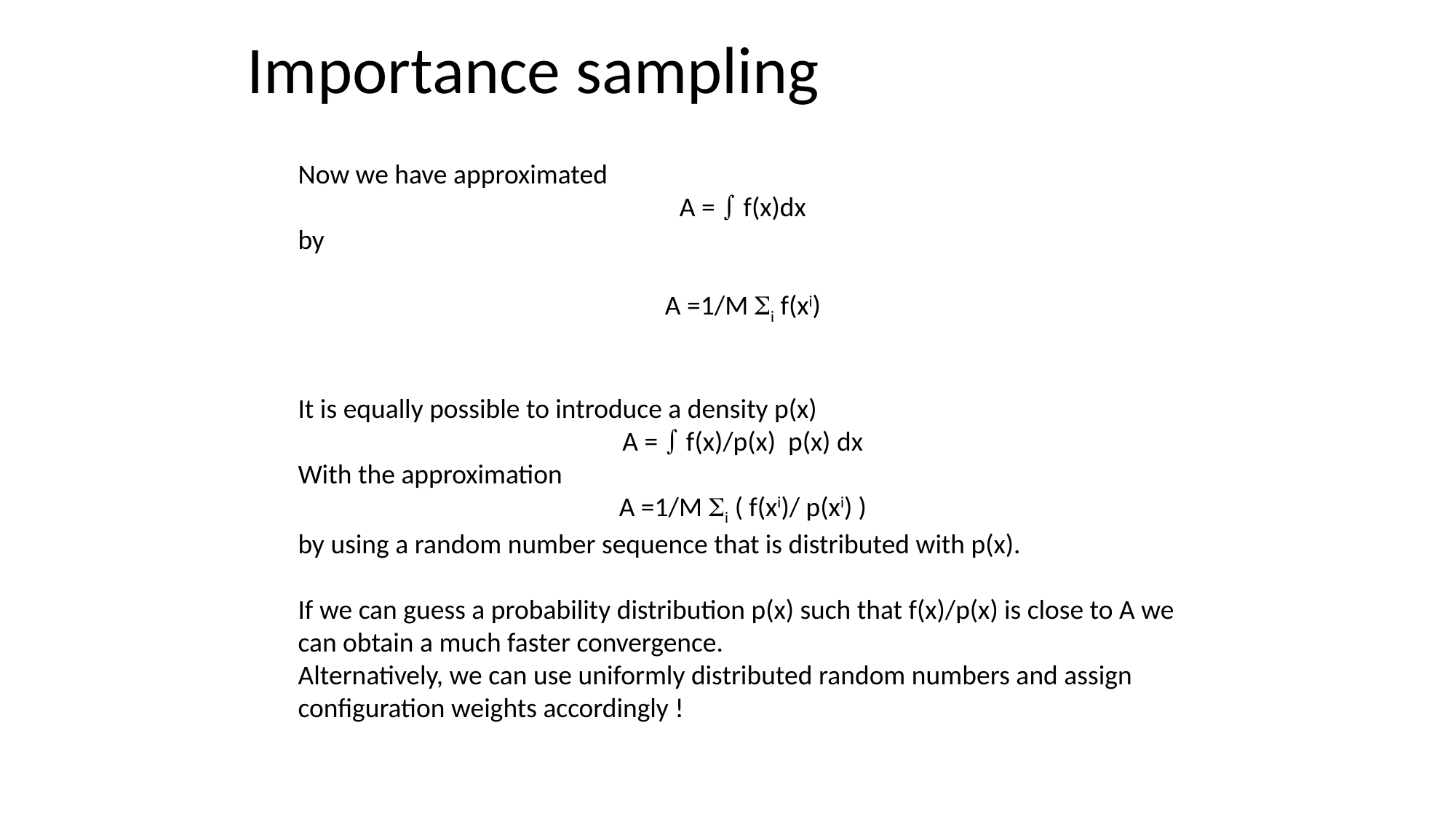

# Importance sampling
Now we have approximated
A = ∫ f(x)dx
by

A =1/M Σi f(xi)

It is equally possible to introduce a density p(x)
A = ∫ f(x)/p(x)  p(x) dx
With the approximation
A =1/M Σi ( f(xi)/ p(xi) )
by using a random number sequence that is distributed with p(x).

If we can guess a probability distribution p(x) such that f(x)/p(x) is close to A we can obtain a much faster convergence.
Alternatively, we can use uniformly distributed random numbers and assign configuration weights accordingly !